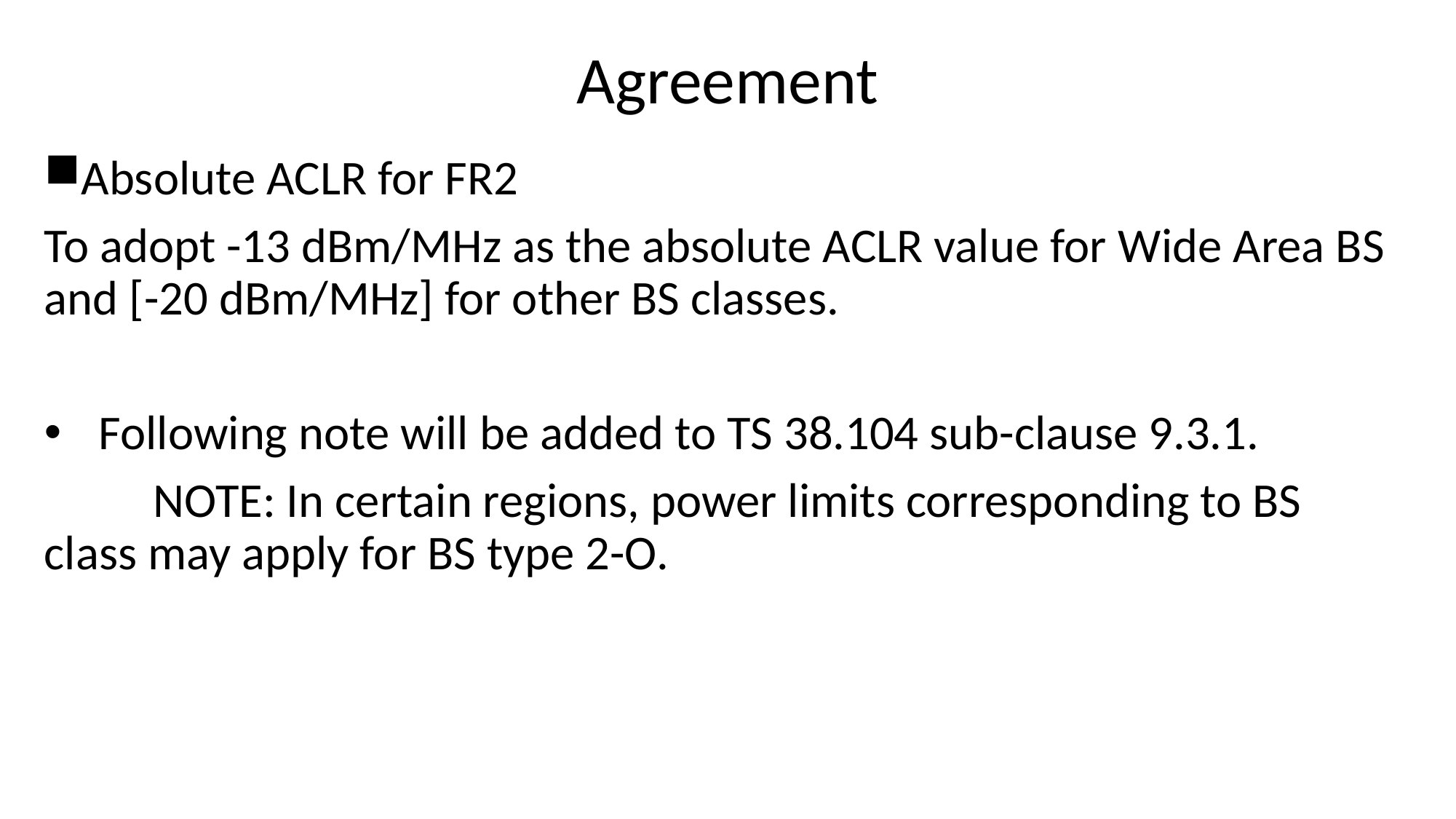

# Agreement
Absolute ACLR for FR2
To adopt -13 dBm/MHz as the absolute ACLR value for Wide Area BS and [-20 dBm/MHz] for other BS classes.

Following note will be added to TS 38.104 sub-clause 9.3.1.
	NOTE: In certain regions, power limits corresponding to BS 	class may apply for BS type 2-O.